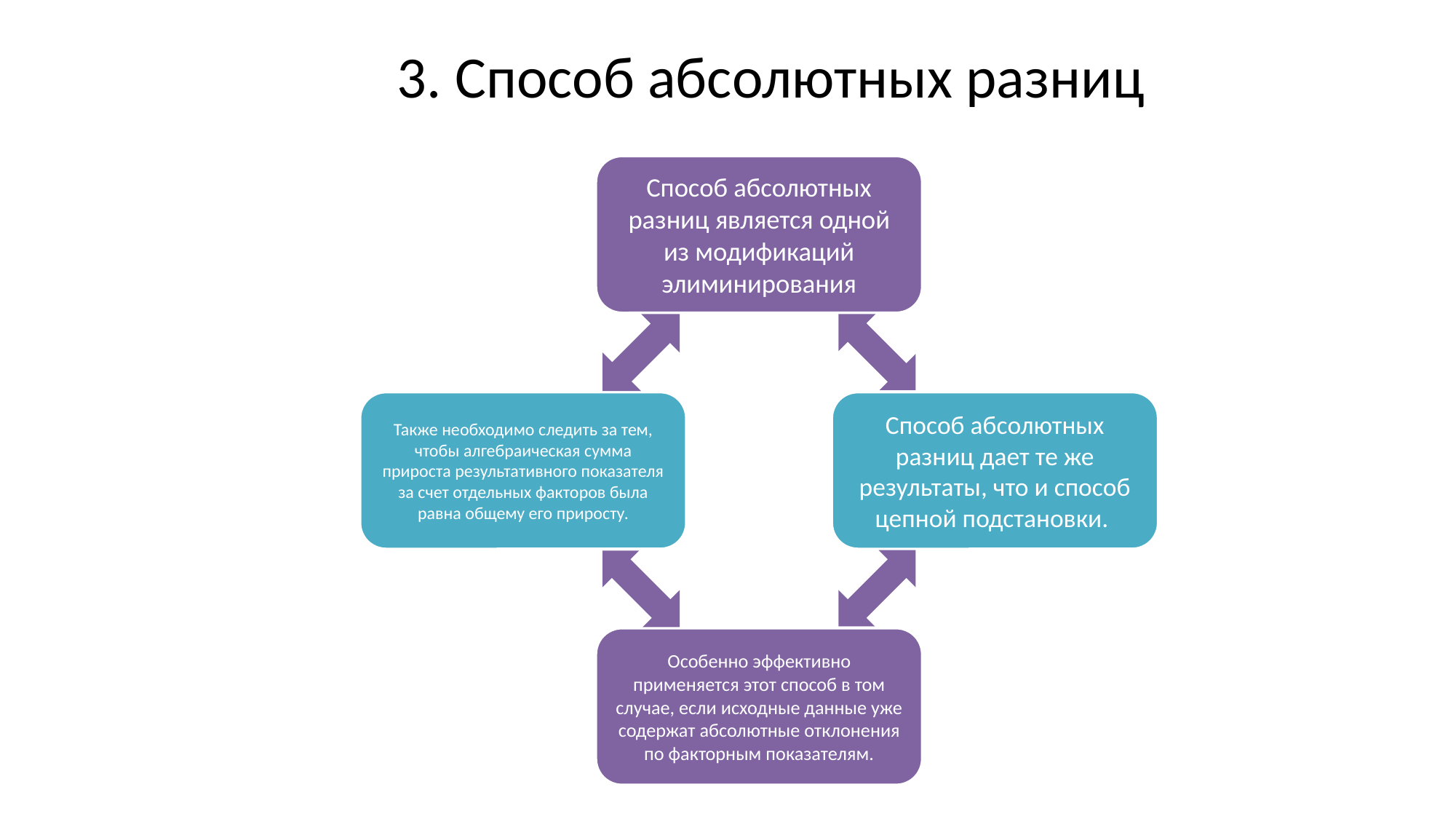

# 3. Способ абсолютных разниц
Способ абсолютных разниц является одной из модификаций элиминирования
Способ абсолютных разниц дает те же результаты, что и способ цепной подстановки.
Особенно эффективно применяется этот способ в том случае, если исходные данные уже содержат абсолютные отклонения по факторным показателям.
Также необходимо следить за тем, чтобы алгебраическая сумма прироста результативного показателя за счет отдельных факторов была равна общему его приросту.